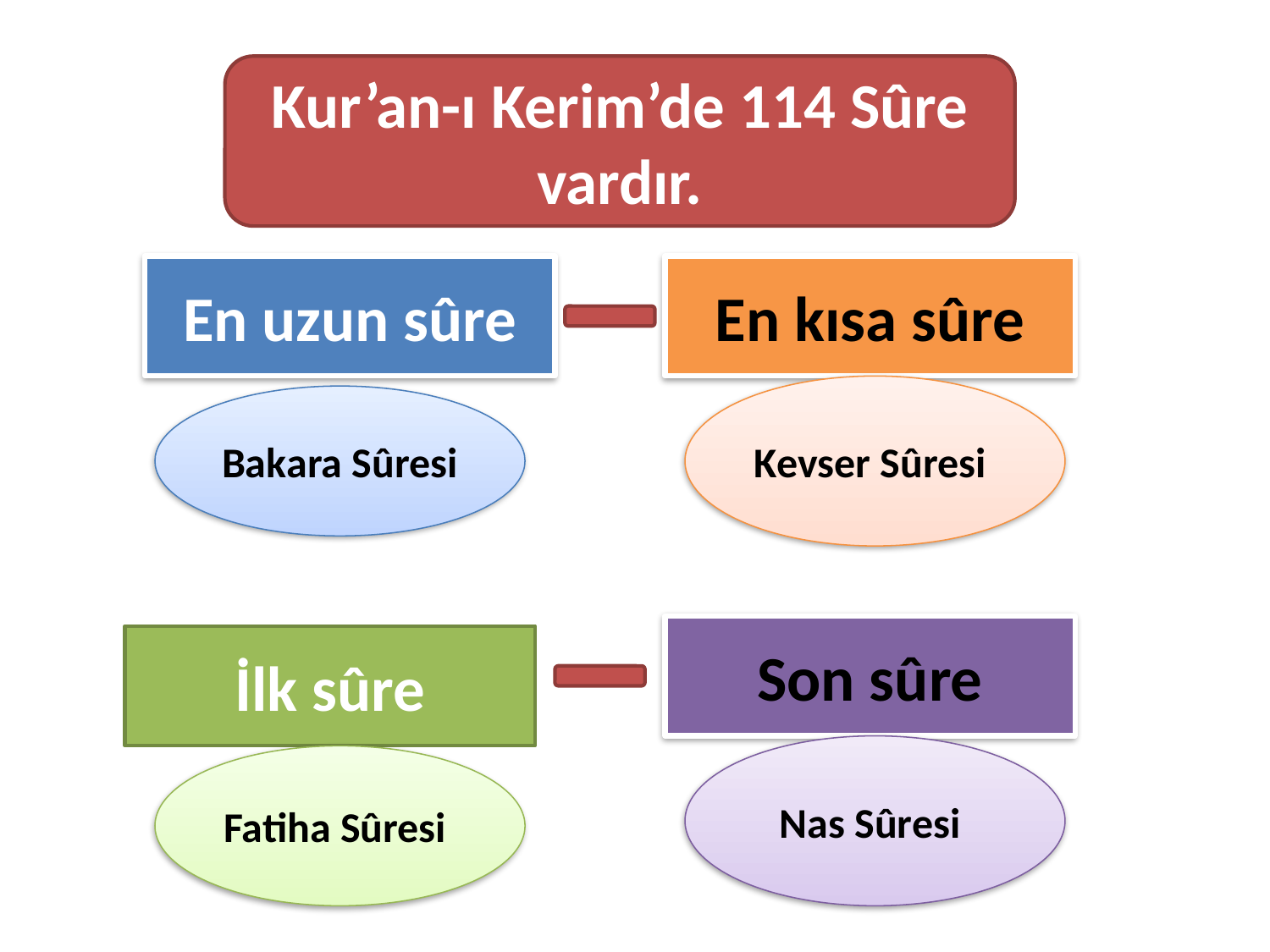

Kur’an-ı Kerim’de 114 Sûre vardır.
En uzun sûre
En kısa sûre

Kevser Sûresi
Bakara Sûresi
Son sûre
İlk sûre

Nas Sûresi
Fatiha Sûresi